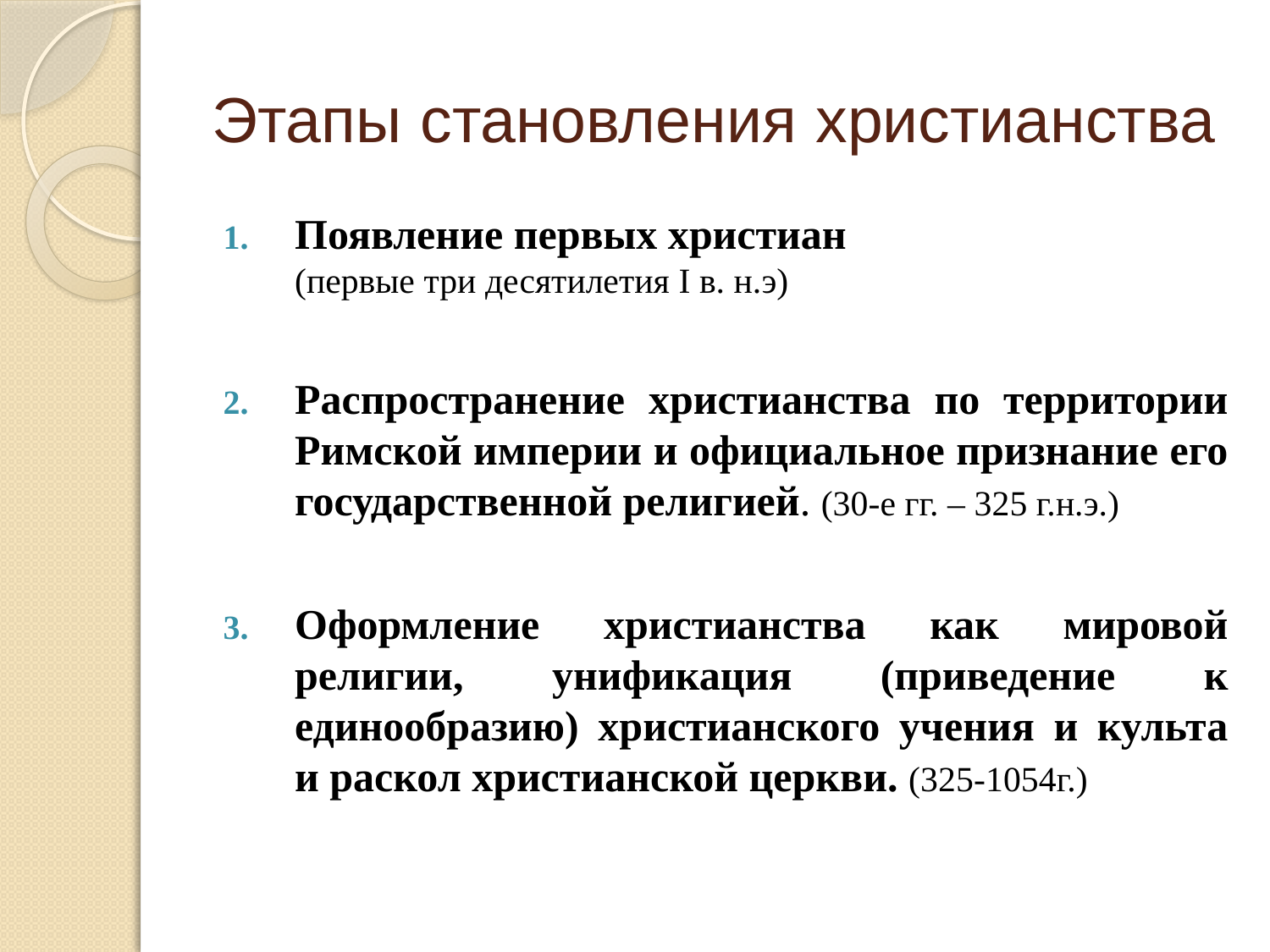

# Этапы становления христианства
Появление первых христиан                               (первые три десятилетия I в. н.э)

Распространение христианства по территории Римской империи и официальное признание его государственной религией. (30-е гг. – 325 г.н.э.)

Оформление христианства как мировой религии, унификация (приведение к единообразию) христианского учения и культа и раскол христианской церкви. (325-1054г.)